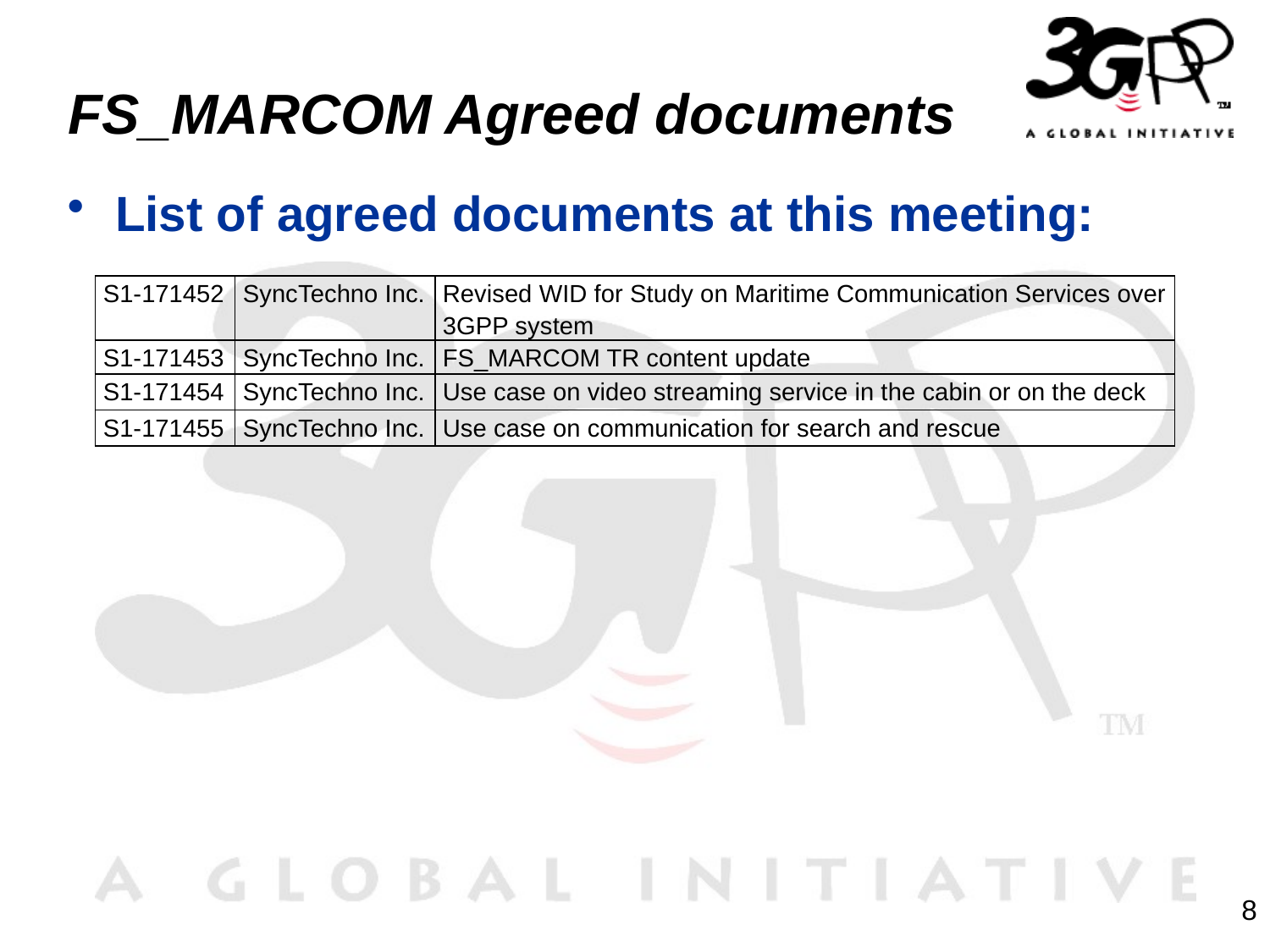

# FS_MARCOM Agreed documents
List of agreed documents at this meeting:

| S1-171452 | SyncTechno Inc. | Revised WID for Study on Maritime Communication Services over 3GPP system |
| --- | --- | --- |
| S1-171453 | SyncTechno Inc. | FS\_MARCOM TR content update |
| S1-171454 | SyncTechno Inc. | Use case on video streaming service in the cabin or on the deck |
| S1-171455 | SyncTechno Inc. | Use case on communication for search and rescue |
8